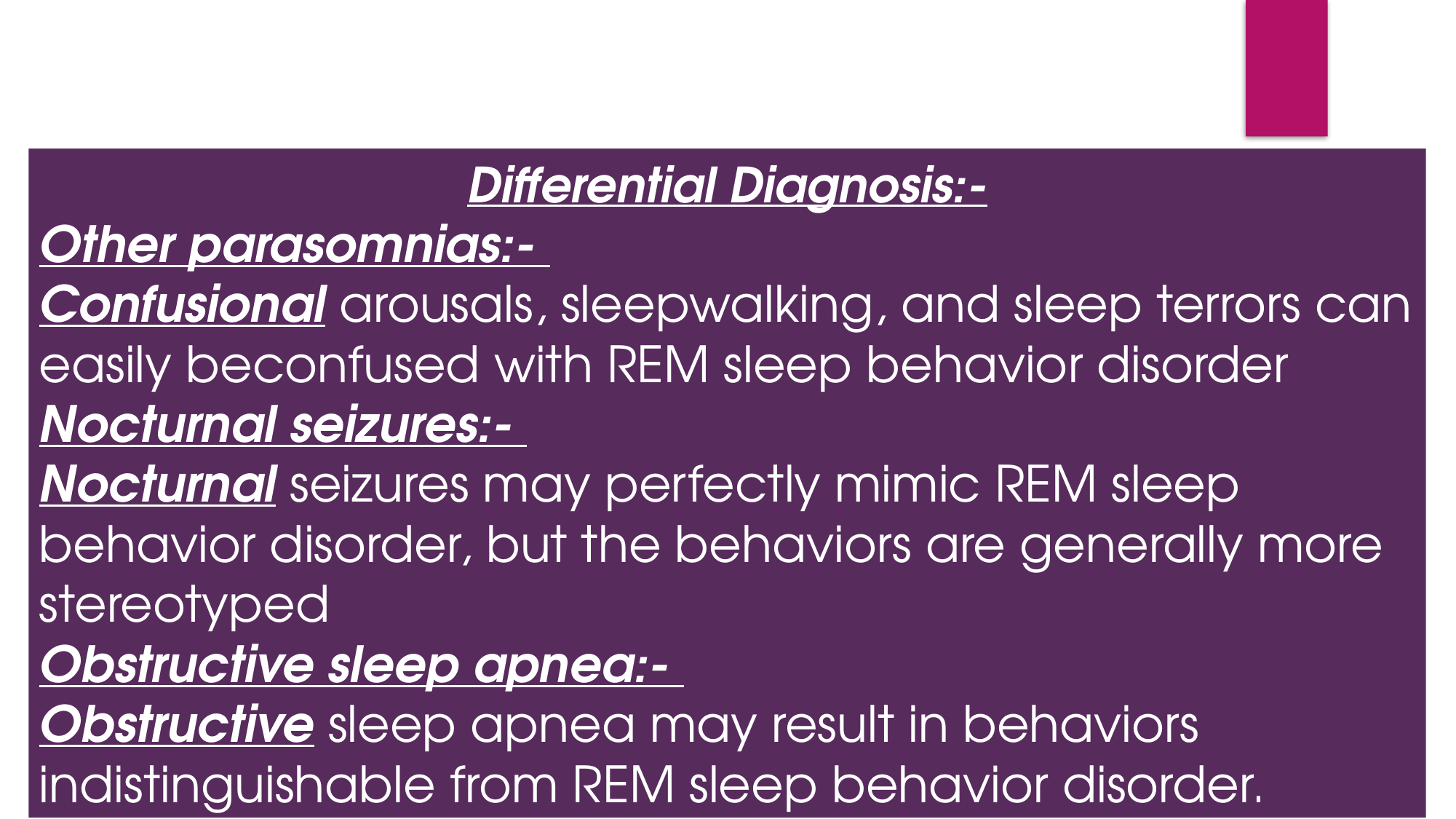

Differential Diagnosis:-
Other parasomnias:-
Confusional arousals, sleepwalking, and sleep terrors can easily beconfused with REM sleep behavior disorder
Nocturnal seizures:-
Nocturnal seizures may perfectly mimic REM sleep behavior disorder, but the behaviors are generally more stereotyped
Obstructive sleep apnea:-
Obstructive sleep apnea may result in behaviors indistinguishable from REM sleep behavior disorder.